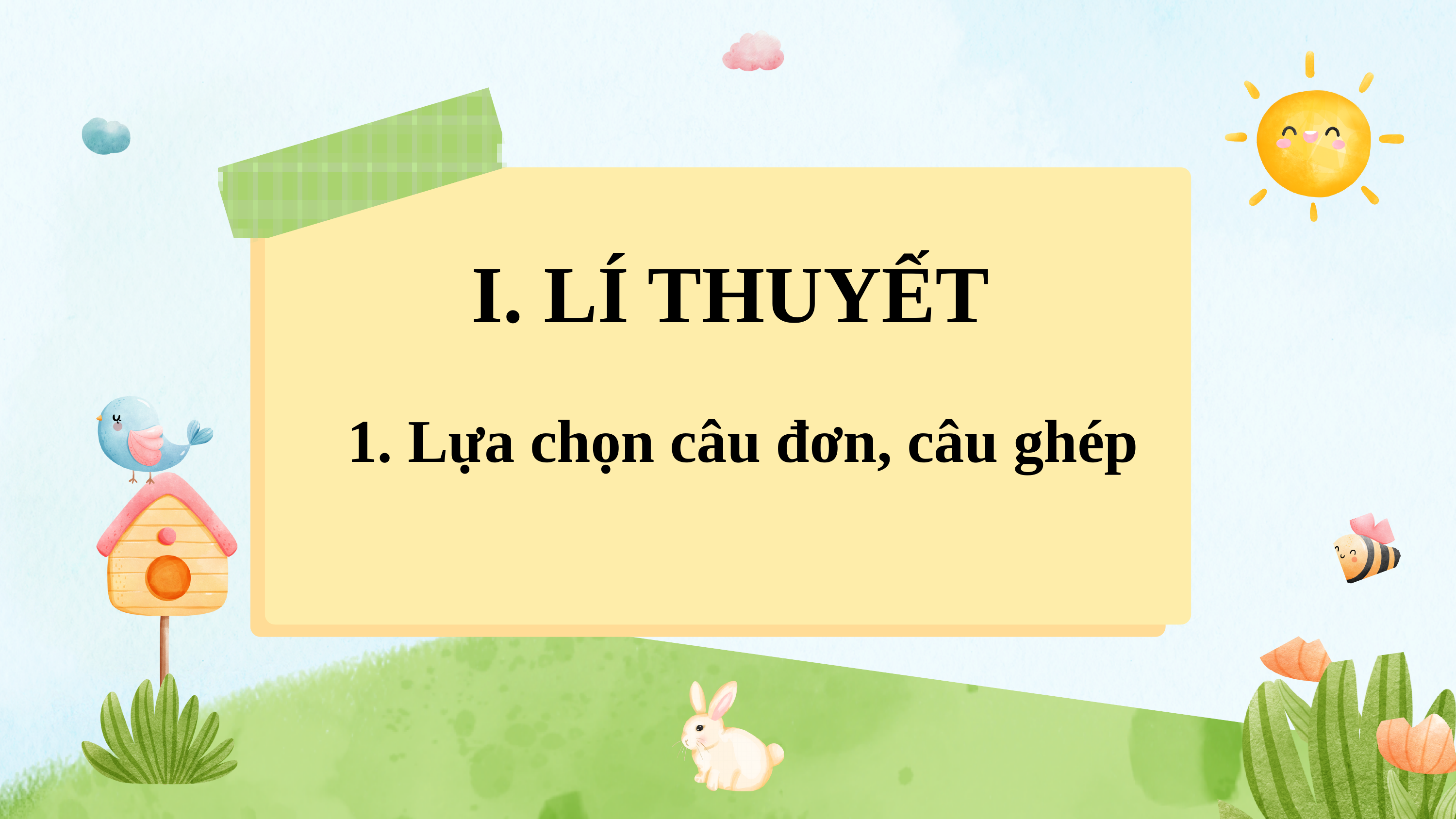

I. LÍ THUYẾT

1. Lựa chọn câu đơn, câu ghép